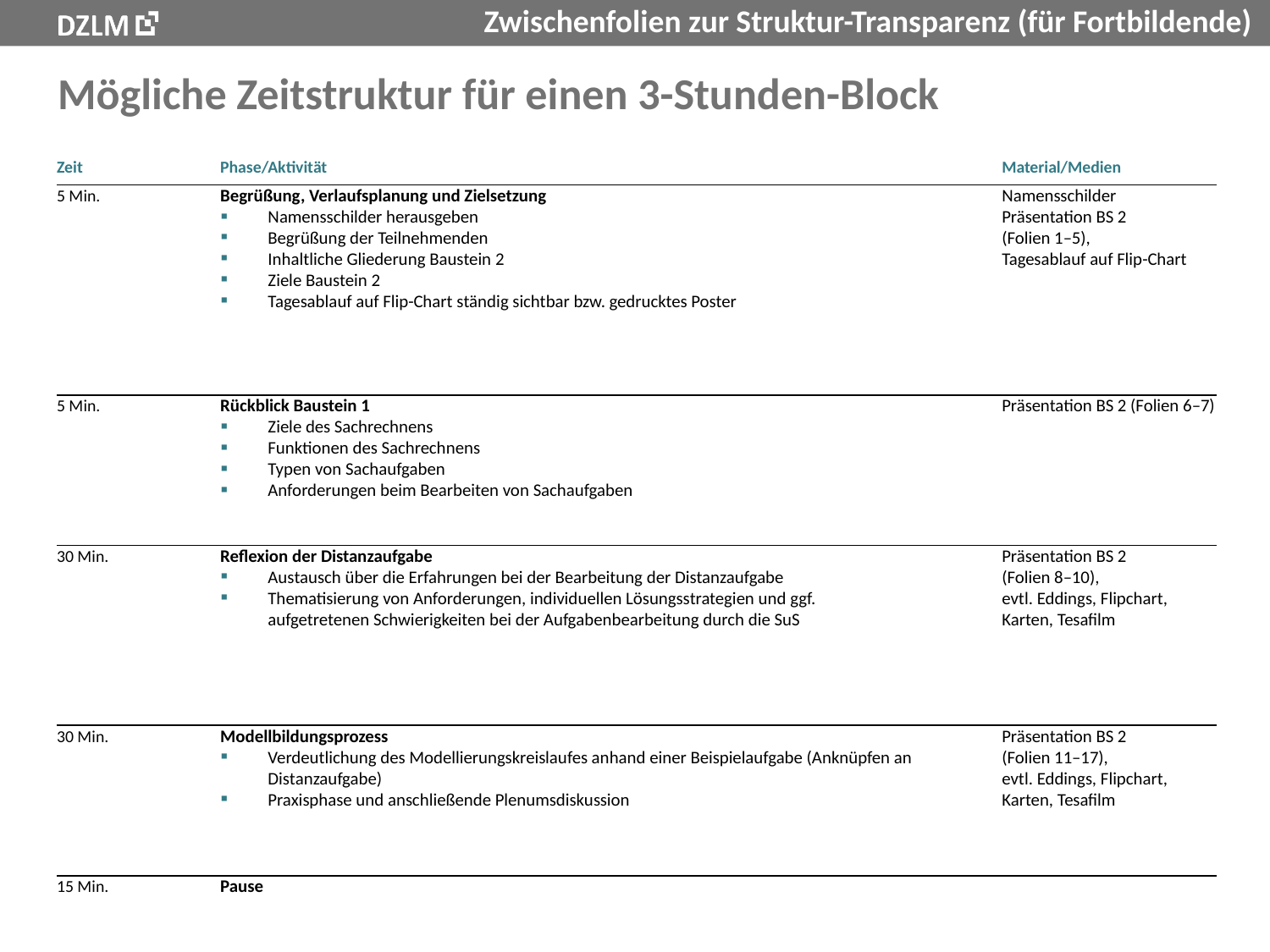

# Mögliche Zeitstruktur für einen 3-Stunden-Block
| Zeit | Phase/Aktivität |  | Material/Medien |
| --- | --- | --- | --- |
| 5 Min. | Begrüßung, Verlaufsplanung und Zielsetzung Namensschilder herausgeben Begrüßung der Teilnehmenden Inhaltliche Gliederung Baustein 2 Ziele Baustein 2 Tagesablauf auf Flip-Chart ständig sichtbar bzw. gedrucktes Poster |  | Namensschilder Präsentation BS 2 (Folien 1–5), Tagesablauf auf Flip-Chart |
| 5 Min. | Rückblick Baustein 1 Ziele des Sachrechnens Funktionen des Sachrechnens Typen von Sachaufgaben Anforderungen beim Bearbeiten von Sachaufgaben |  | Präsentation BS 2 (Folien 6–7) |
| 30 Min. | Reflexion der Distanzaufgabe Austausch über die Erfahrungen bei der Bearbeitung der Distanzaufgabe Thematisierung von Anforderungen, individuellen Lösungsstrategien und ggf. aufgetretenen Schwierigkeiten bei der Aufgabenbearbeitung durch die SuS |  | Präsentation BS 2 (Folien 8–10), evtl. Eddings, Flipchart, Karten, Tesafilm |
| 30 Min. | Modellbildungsprozess Verdeutlichung des Modellierungskreislaufes anhand einer Beispielaufgabe (Anknüpfen an Distanzaufgabe) Praxisphase und anschließende Plenumsdiskussion |  | Präsentation BS 2 (Folien 11–17), evtl. Eddings, Flipchart, Karten, Tesafilm |
| 15 Min. | Pause |  |  |